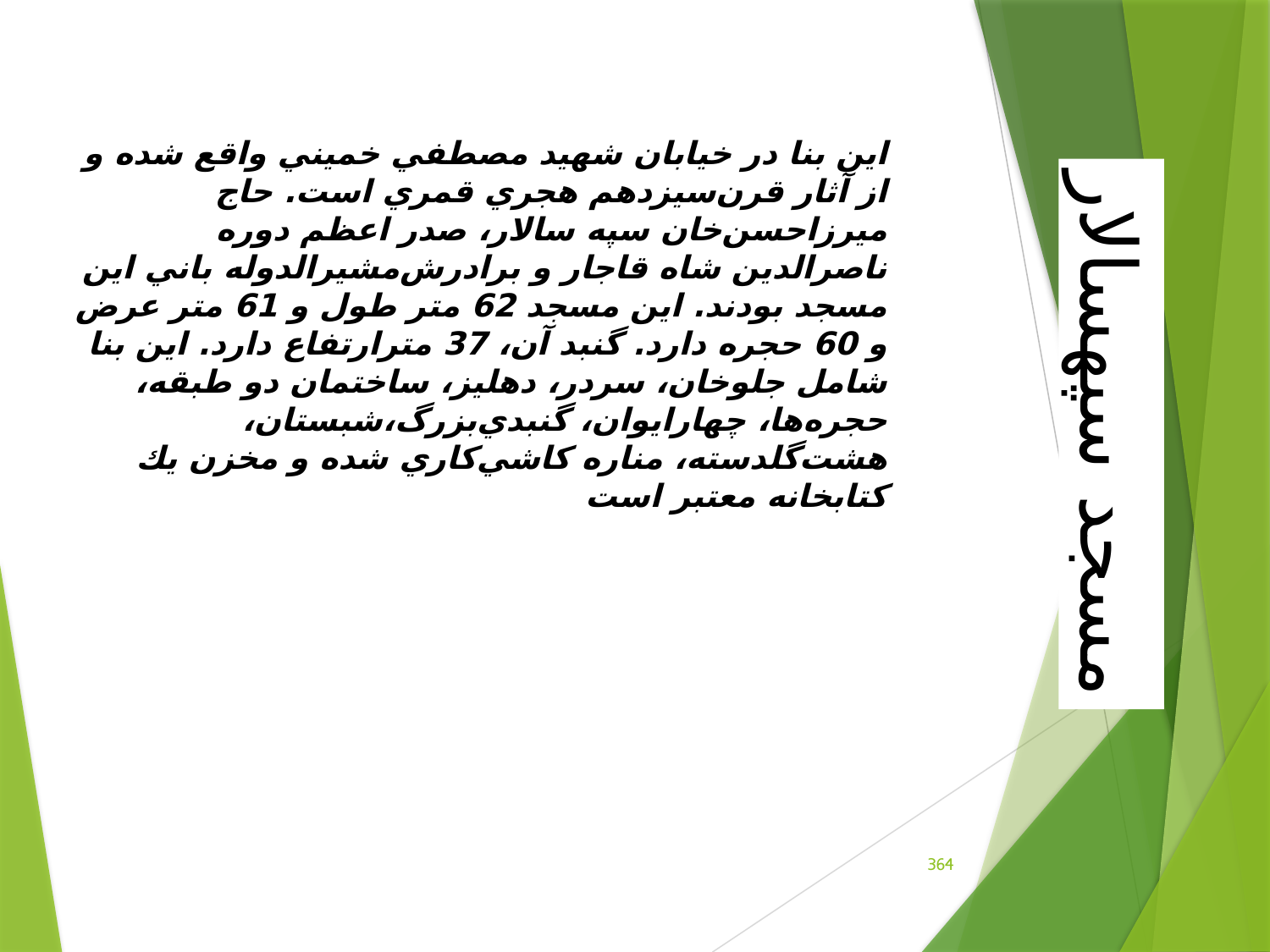

اين‌ بنا در خيابان‌ شهيد مصطفي‌ خميني‌ واقع‌ شده‌ و از آثار قرن‌سيزدهم‌ هجري‌ قمري‌ است‌. حاج‌ ميرزاحسن‌خان‌ سپه‌ سالار، صدر اعظم‌ دوره‌ ناصرالدين‌ شاه‌ قاجار و برادرش‌مشيرالدوله‌ باني‌ اين‌ مسجد بودند. اين‌ مسجد‌ 62 متر طول‌ و 61 متر عرض‌ و 60 حجره‌ دارد. گنبد آن‌، 37 مترارتفاع‌ دارد. اين‌ بنا شامل‌ جلوخان‌، سردر، دهليز، ساختمان‌ دو طبقه‌، حجره‌ها، چهارايوان‌، گنبدي‌بزرگ‌،شبستان‌، هشت‌گلدسته‌، مناره‌ كاشي‌كاري‌ شده‌ و مخزن‌ يك‌ كتابخانه‌ معتبر است‌
مسجد سپهسالار
364